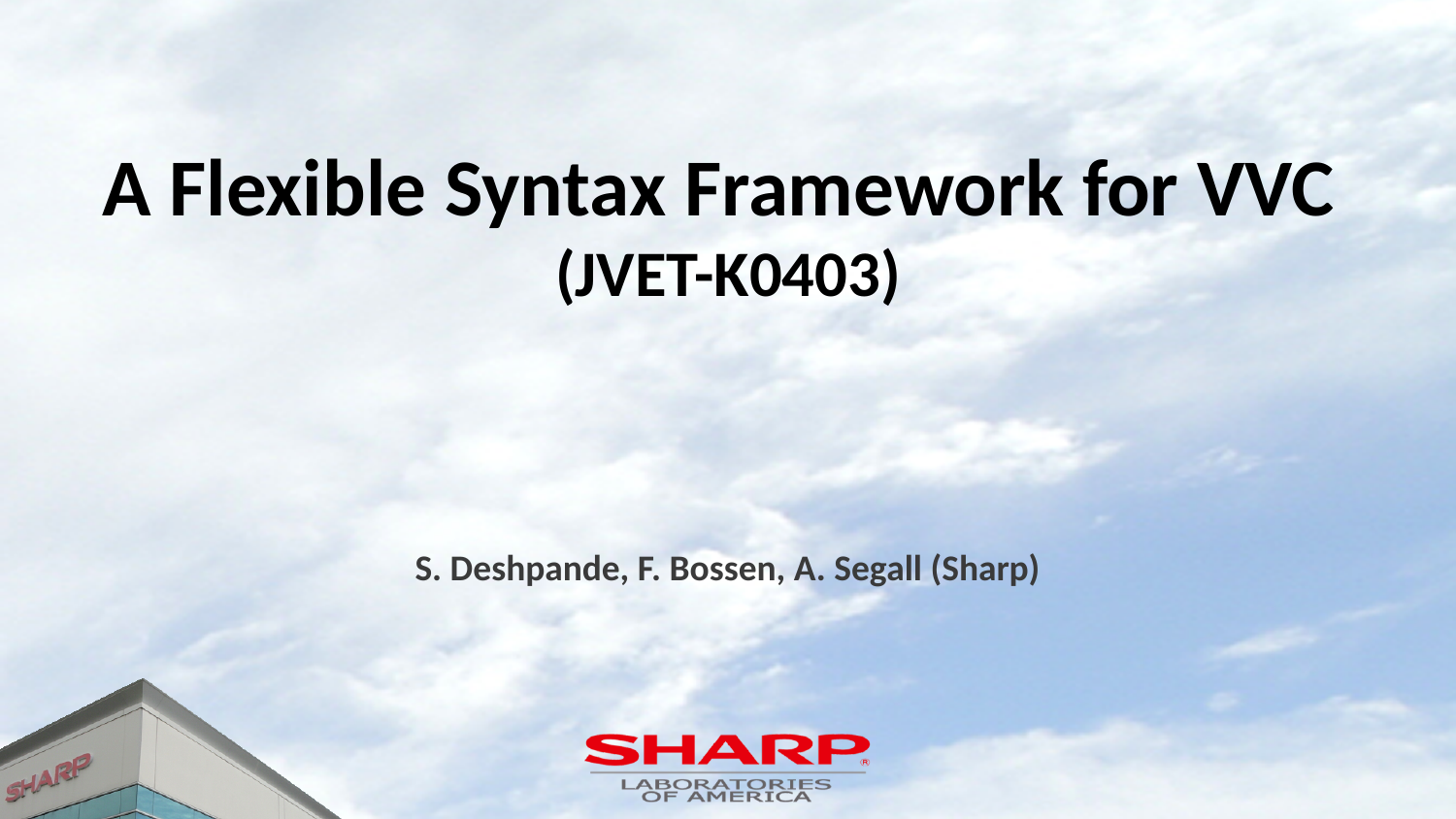

# A Flexible Syntax Framework for VVC (JVET-K0403)
S. Deshpande, F. Bossen, A. Segall (Sharp)